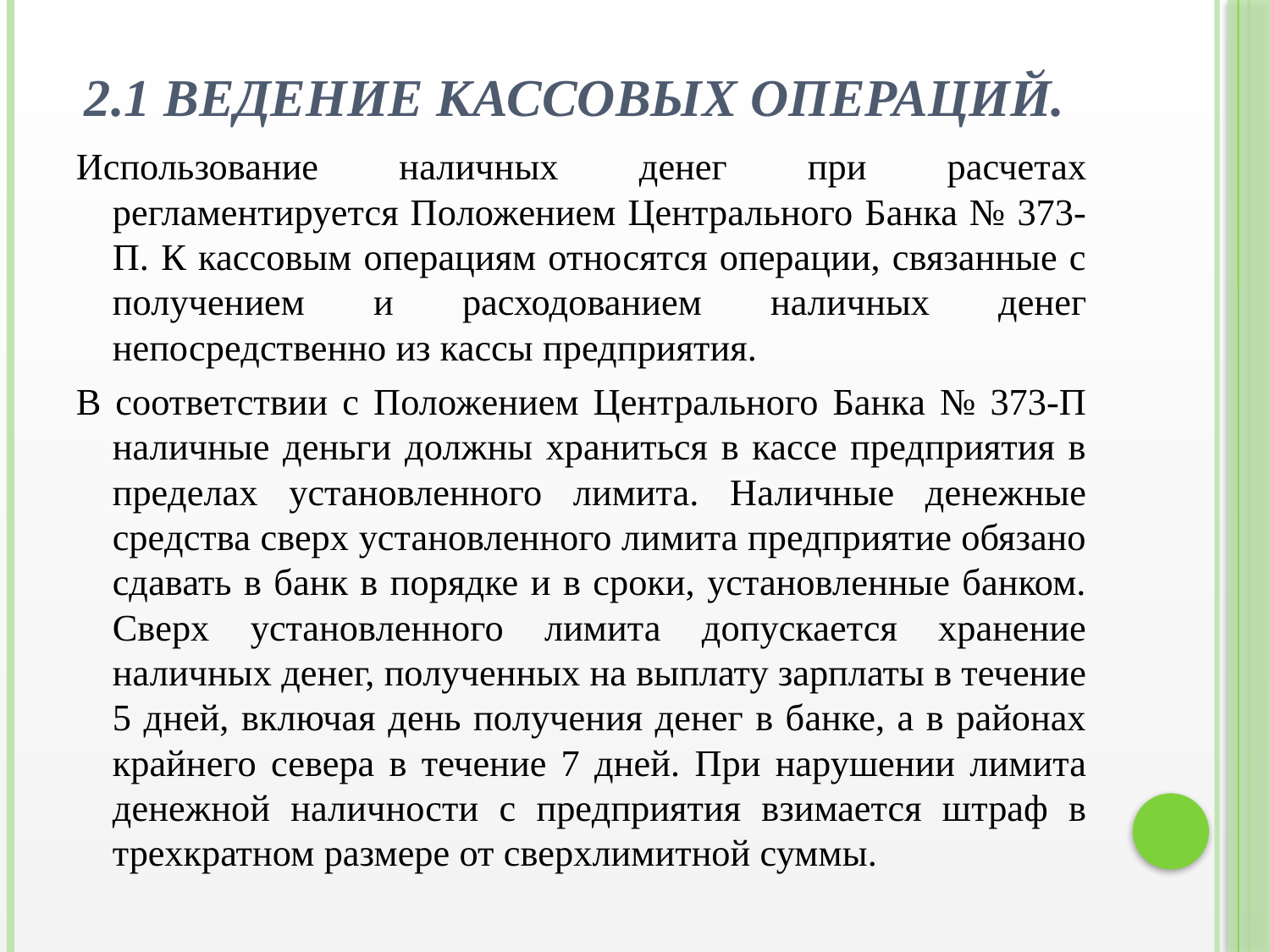

# 2.1 Ведение кассовых операций.
Использование наличных денег при расчетах регламентируется Положением Центрального Банка № 373-П. К кассовым операциям относятся операции, связанные с получением и расходованием наличных денег непосредственно из кассы предприятия.
В соответствии с Положением Центрального Банка № 373-П наличные деньги должны храниться в кассе предприятия в пределах установленного лимита. Наличные денежные средства сверх установленного лимита предприятие обязано сдавать в банк в порядке и в сроки, установленные банком. Сверх установленного лимита допускается хранение наличных денег, полученных на выплату зарплаты в течение 5 дней, включая день получения денег в банке, а в районах крайнего севера в течение 7 дней. При нарушении лимита денежной наличности с предприятия взимается штраф в трехкратном размере от сверхлимитной суммы.